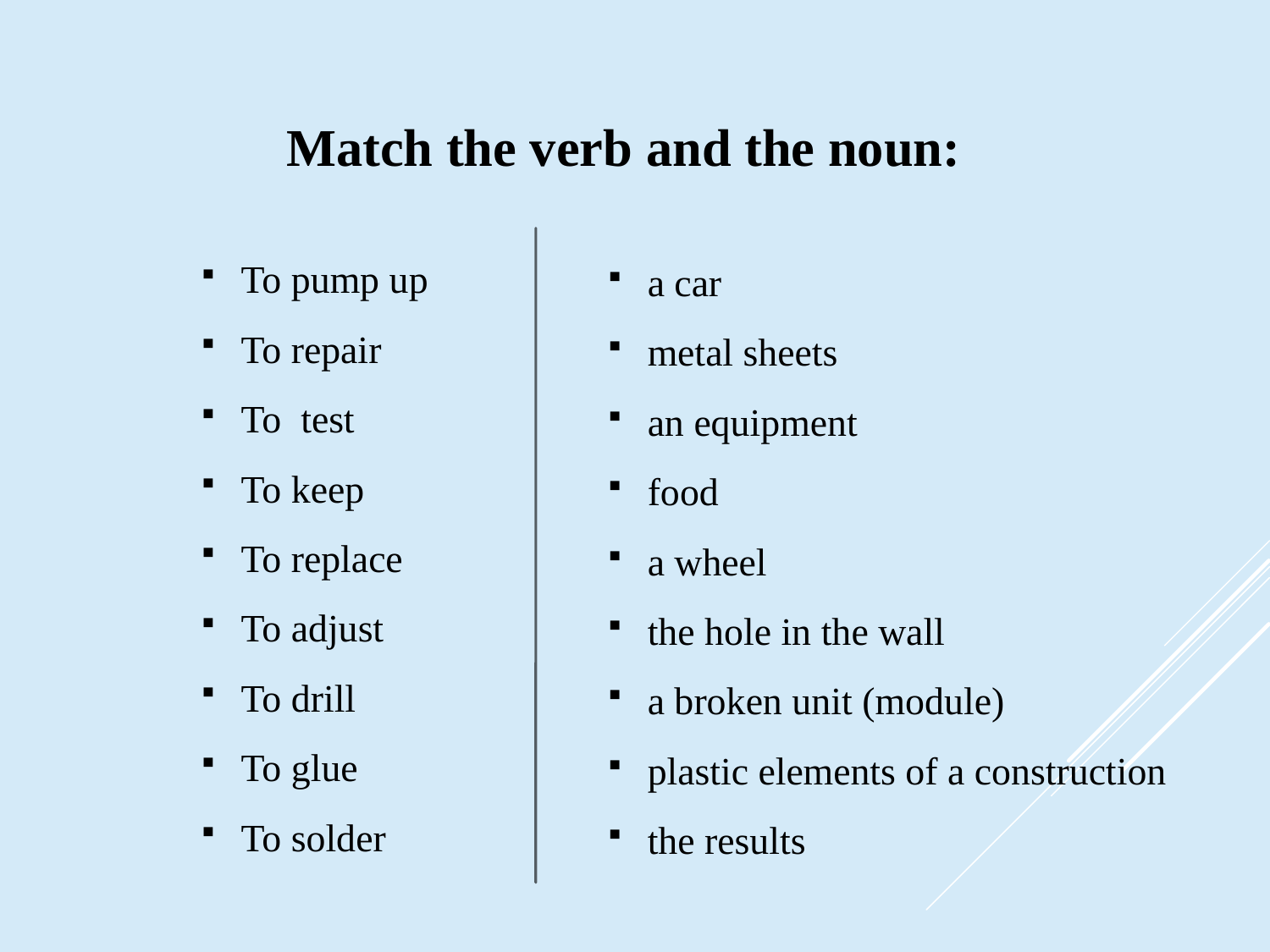

# Match the verb and the noun:
To pump up
To repair
To  test
To keep
To replace
To adjust
To drill
To glue
To solder
a car
metal sheets
an equipment
food
a wheel
the hole in the wall
a broken unit (module)
plastic elements of a construction
the results